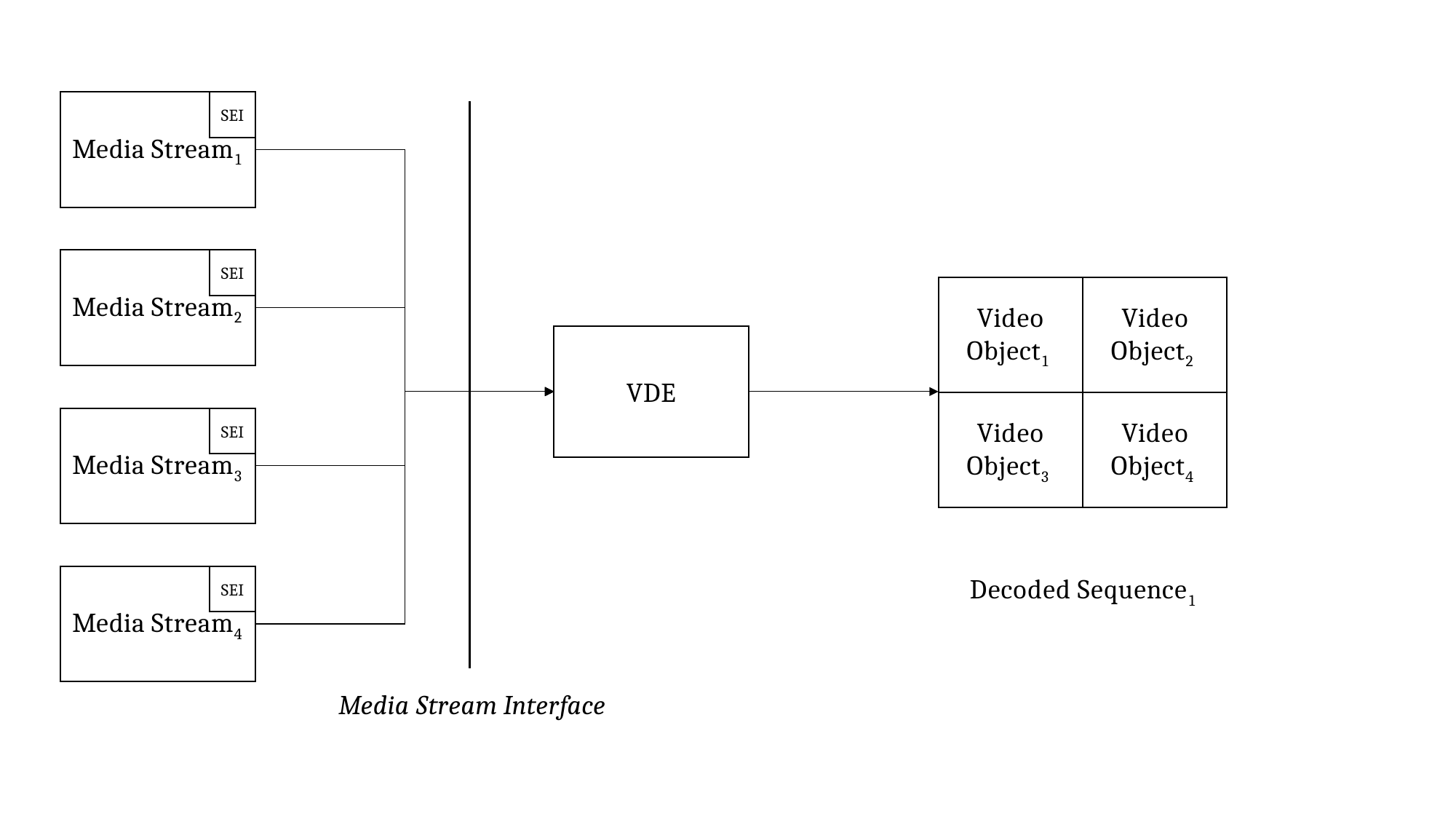

Media Stream1
SEI
Media Stream2
SEI
Video Object1
Video Object2
Video Object3
Video Object4
VDE
Media Stream3
SEI
Media Stream4
Decoded Sequence1
SEI
Media Stream Interface